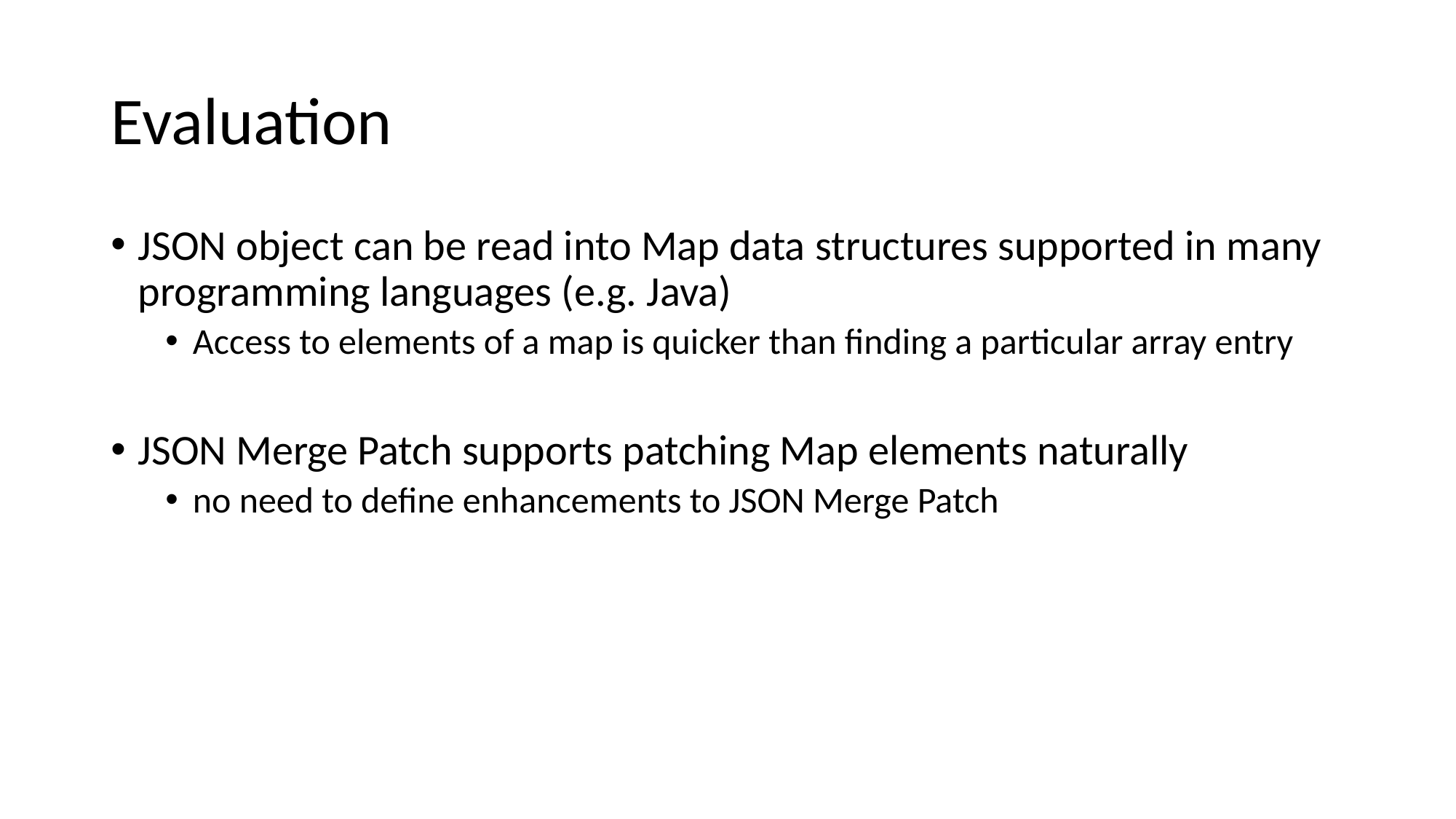

# Evaluation
JSON object can be read into Map data structures supported in many programming languages (e.g. Java)
Access to elements of a map is quicker than finding a particular array entry

JSON Merge Patch supports patching Map elements naturally
no need to define enhancements to JSON Merge Patch